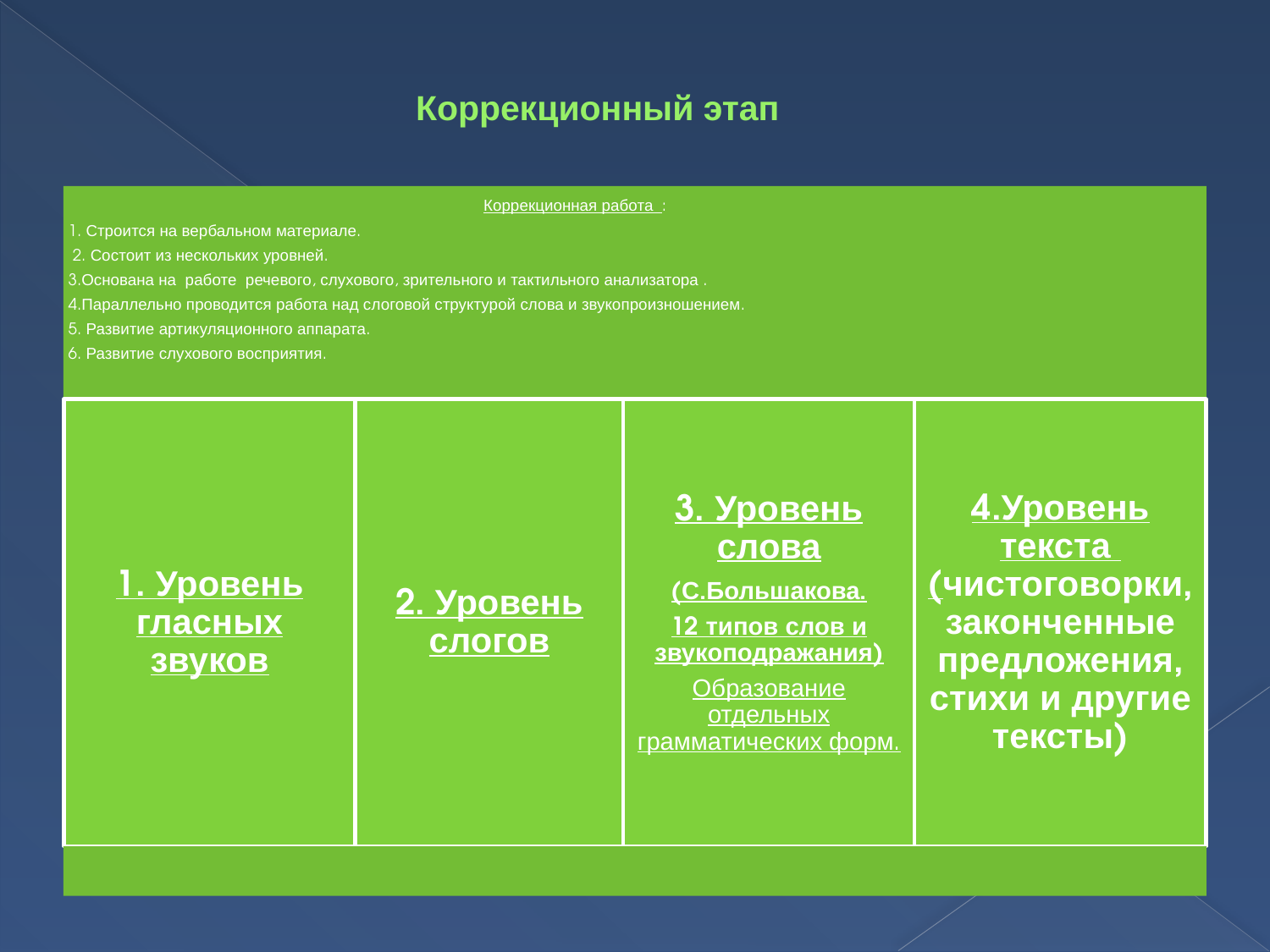

# Коррекционный этап
Коррекционная работа  :
1. Строится на вербальном материале.
 2. Состоит из нескольких уровней.
3.Основана на  работе  речевого, слухового, зрительного и тактильного анализатора .
4.Параллельно проводится работа над слоговой структурой слова и звукопроизношением.
5. Развитие артикуляционного аппарата.
6. Развитие слухового восприятия.

1. Уровень гласных звуков
2. Уровень слогов
3. Уровень слова
(С.Большакова.
12 типов слов и звукоподражания)
Образование отдельных грамматических форм.
4.Уровень текста  (чистоговорки, законченные предложения, стихи и другие тексты)